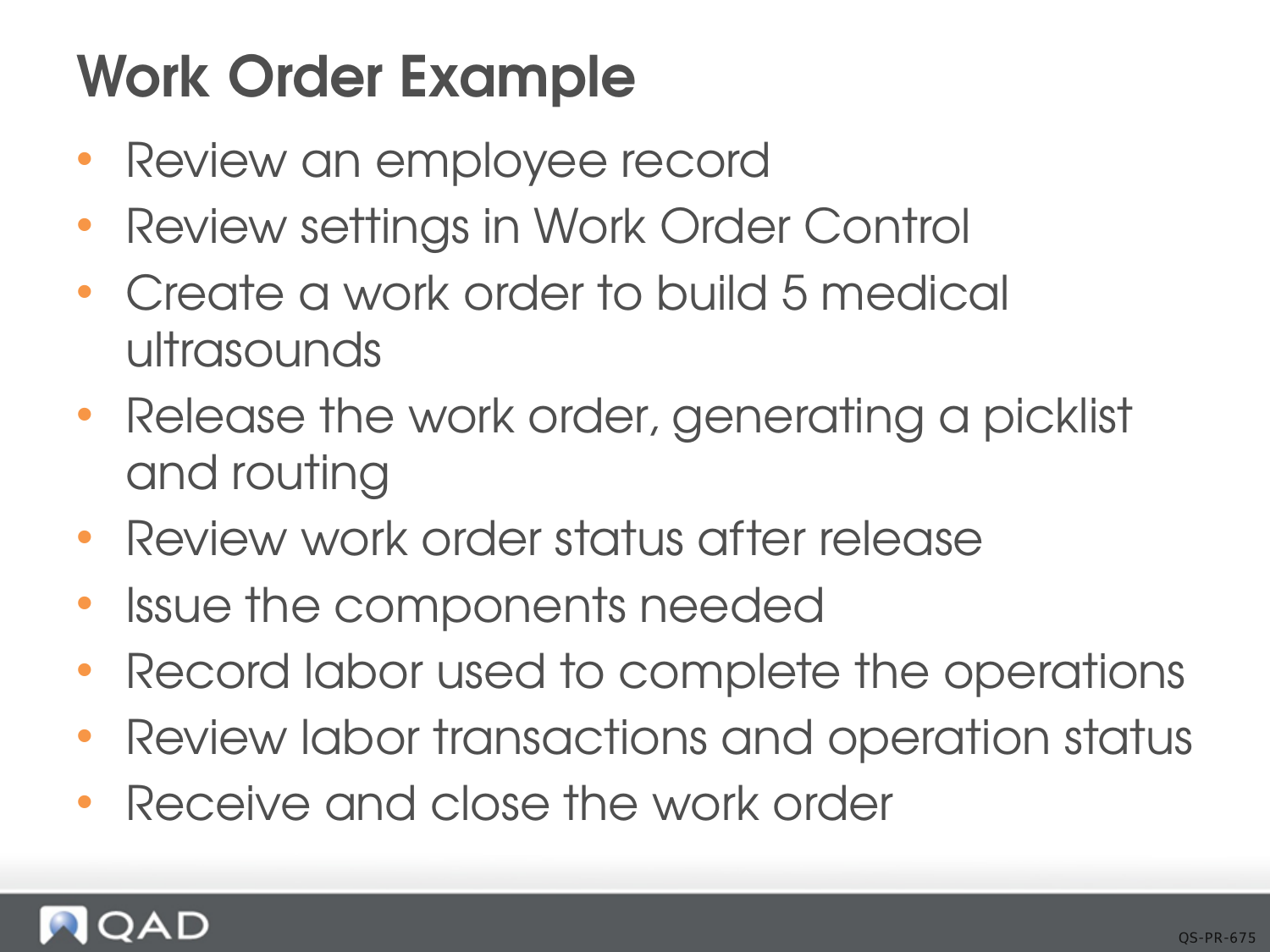

# Work Order Example
Review an employee record
Review settings in Work Order Control
Create a work order to build 5 medical ultrasounds
Release the work order, generating a picklist and routing
Review work order status after release
Issue the components needed
Record labor used to complete the operations
Review labor transactions and operation status
Receive and close the work order
QS-PR-675